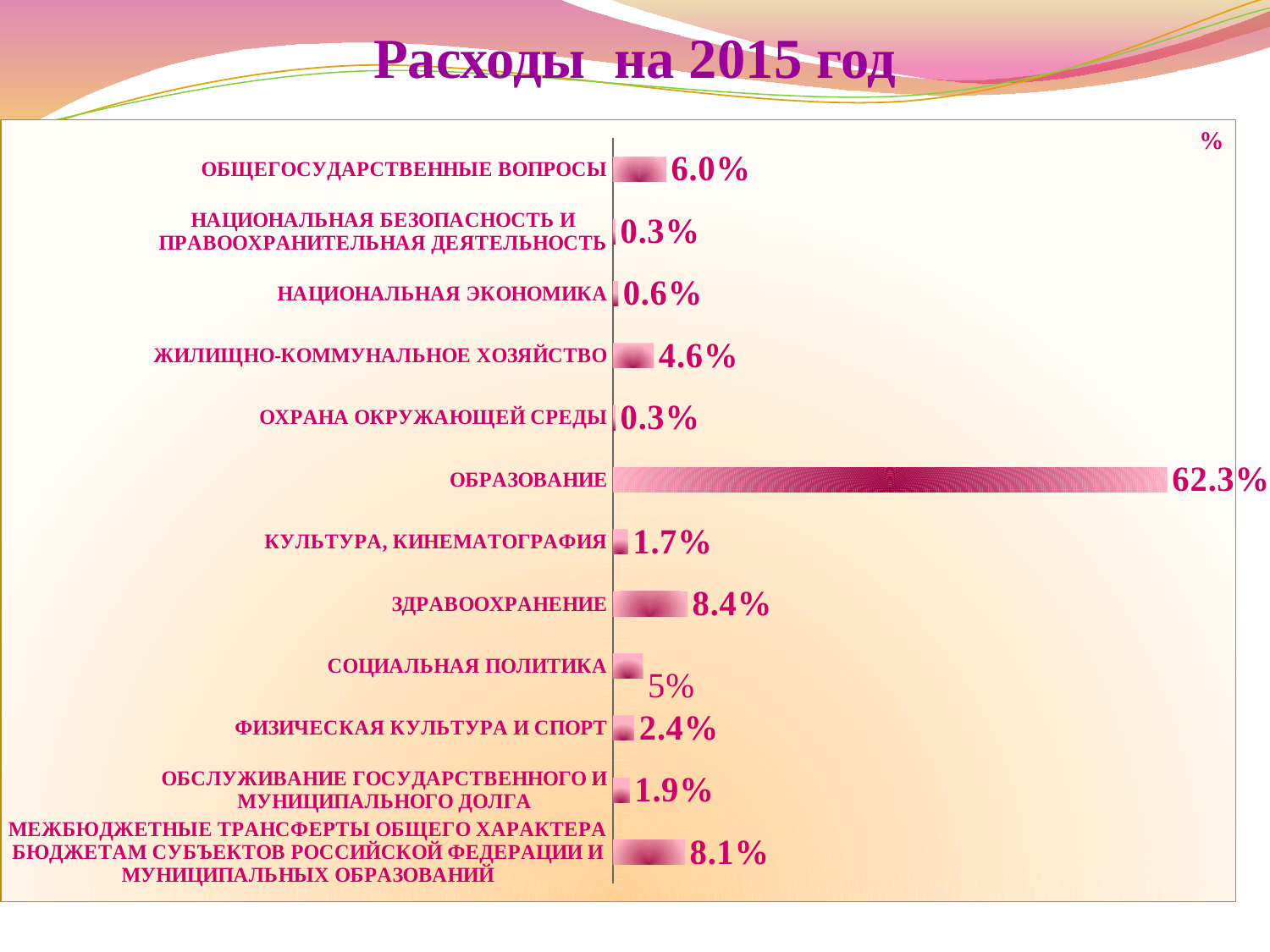

# Расходы  на 2015 год

### Chart:

| Category | % |
|---|---|
| МЕЖБЮДЖЕТНЫЕ ТРАНСФЕРТЫ ОБЩЕГО ХАРАКТЕРА БЮДЖЕТАМ СУБЪЕКТОВ РОССИЙСКОЙ ФЕДЕРАЦИИ И МУНИЦИПАЛЬНЫХ ОБРАЗОВАНИЙ | 0.081 |
| ОБСЛУЖИВАНИЕ ГОСУДАРСТВЕННОГО И МУНИЦИПАЛЬНОГО ДОЛГА | 0.01900000000000001 |
| ФИЗИЧЕСКАЯ КУЛЬТУРА И СПОРТ | 0.024 |
| СОЦИАЛЬНАЯ ПОЛИТИКА | 0.034 |
| ЗДРАВООХРАНЕНИЕ | 0.08400000000000005 |
| КУЛЬТУРА, КИНЕМАТОГРАФИЯ | 0.017 |
| ОБРАЗОВАНИЕ | 0.6230000000000003 |
| ОХРАНА ОКРУЖАЮЩЕЙ СРЕДЫ | 0.0030000000000000014 |
| ЖИЛИЩНО-КОММУНАЛЬНОЕ ХОЗЯЙСТВО | 0.046 |
| НАЦИОНАЛЬНАЯ ЭКОНОМИКА | 0.006000000000000003 |
| НАЦИОНАЛЬНАЯ БЕЗОПАСНОСТЬ И ПРАВООХРАНИТЕЛЬНАЯ ДЕЯТЕЛЬНОСТЬ | 0.0030000000000000014 |
| ОБЩЕГОСУДАРСТВЕННЫЕ ВОПРОСЫ | 0.060000000000000026 |